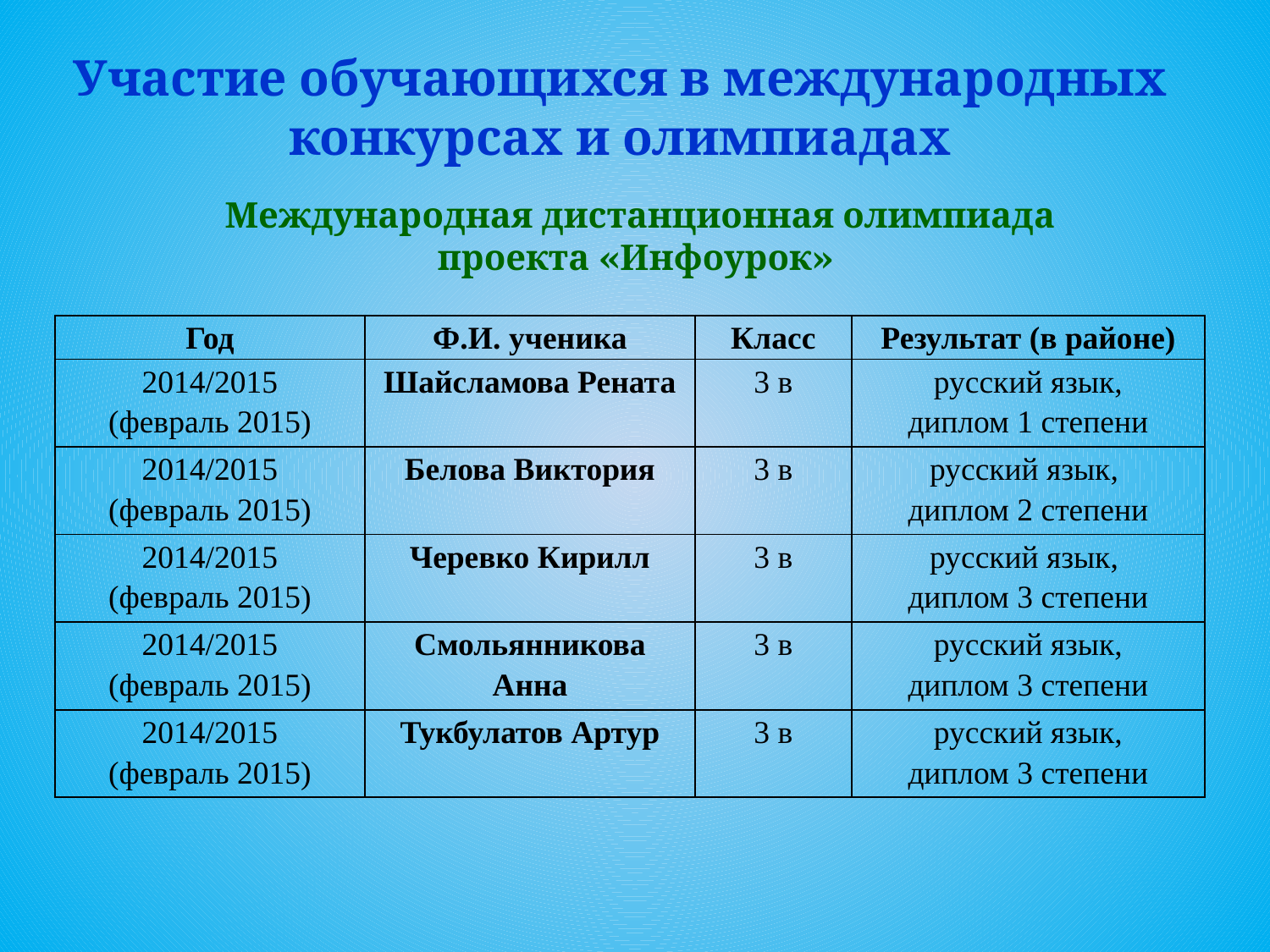

# Участие обучающихся в международных конкурсах и олимпиадах
Международная дистанционная олимпиада
проекта «Инфоурок»
| Год | Ф.И. ученика | Класс | Результат (в районе) |
| --- | --- | --- | --- |
| 2014/2015 (февраль 2015) | Шайсламова Рената | 3 в | русский язык, диплом 1 степени |
| 2014/2015 (февраль 2015) | Белова Виктория | 3 в | русский язык, диплом 2 степени |
| 2014/2015 (февраль 2015) | Черевко Кирилл | 3 в | русский язык, диплом 3 степени |
| 2014/2015 (февраль 2015) | Смольянникова Анна | 3 в | русский язык, диплом 3 степени |
| 2014/2015 (февраль 2015) | Тукбулатов Артур | 3 в | русский язык, диплом 3 степени |